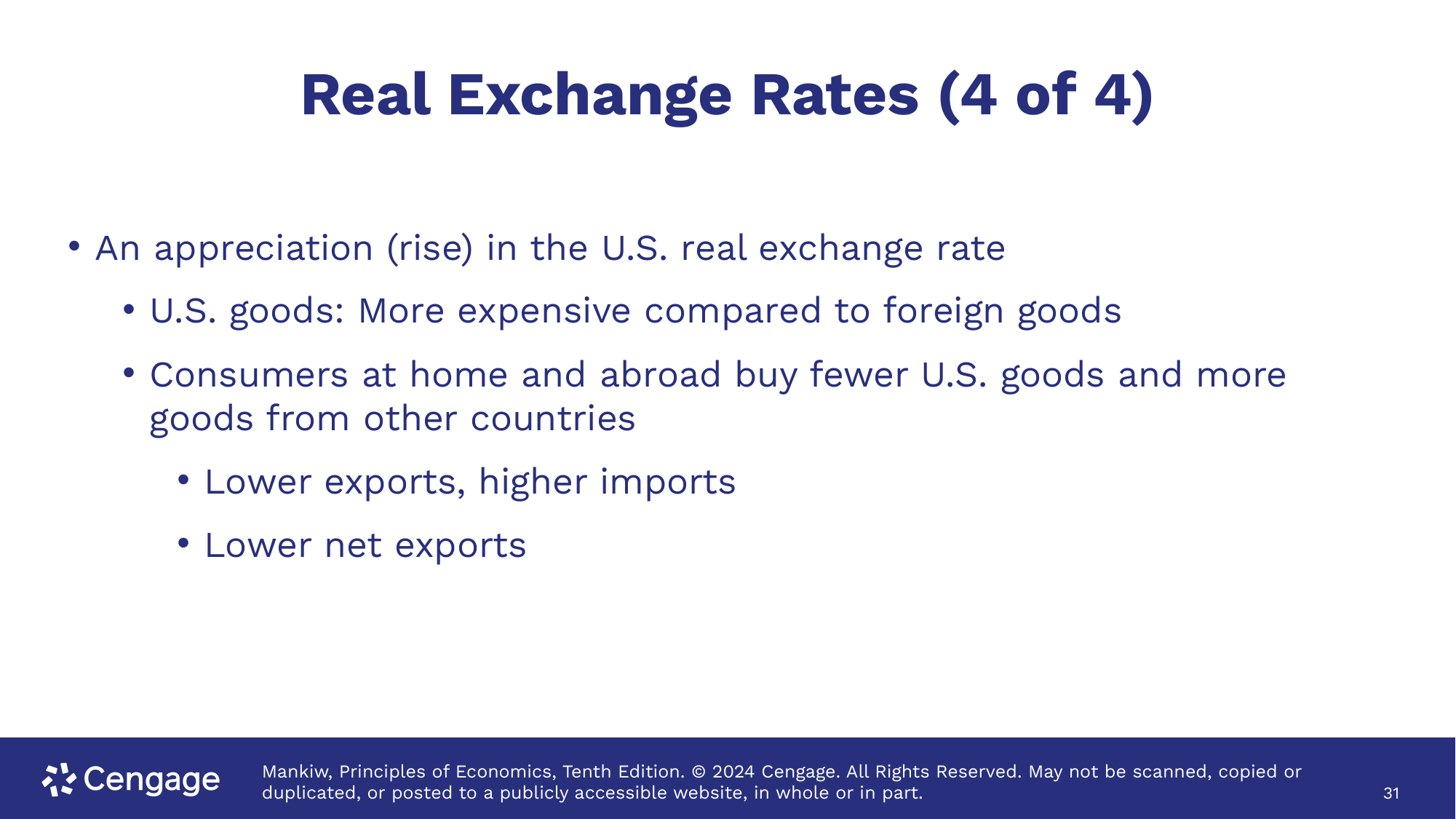

# Real Exchange Rates (4 of 4)
An appreciation (rise) in the U.S. real exchange rate
U.S. goods: More expensive compared to foreign goods
Consumers at home and abroad buy fewer U.S. goods and more goods from other countries
Lower exports, higher imports
Lower net exports